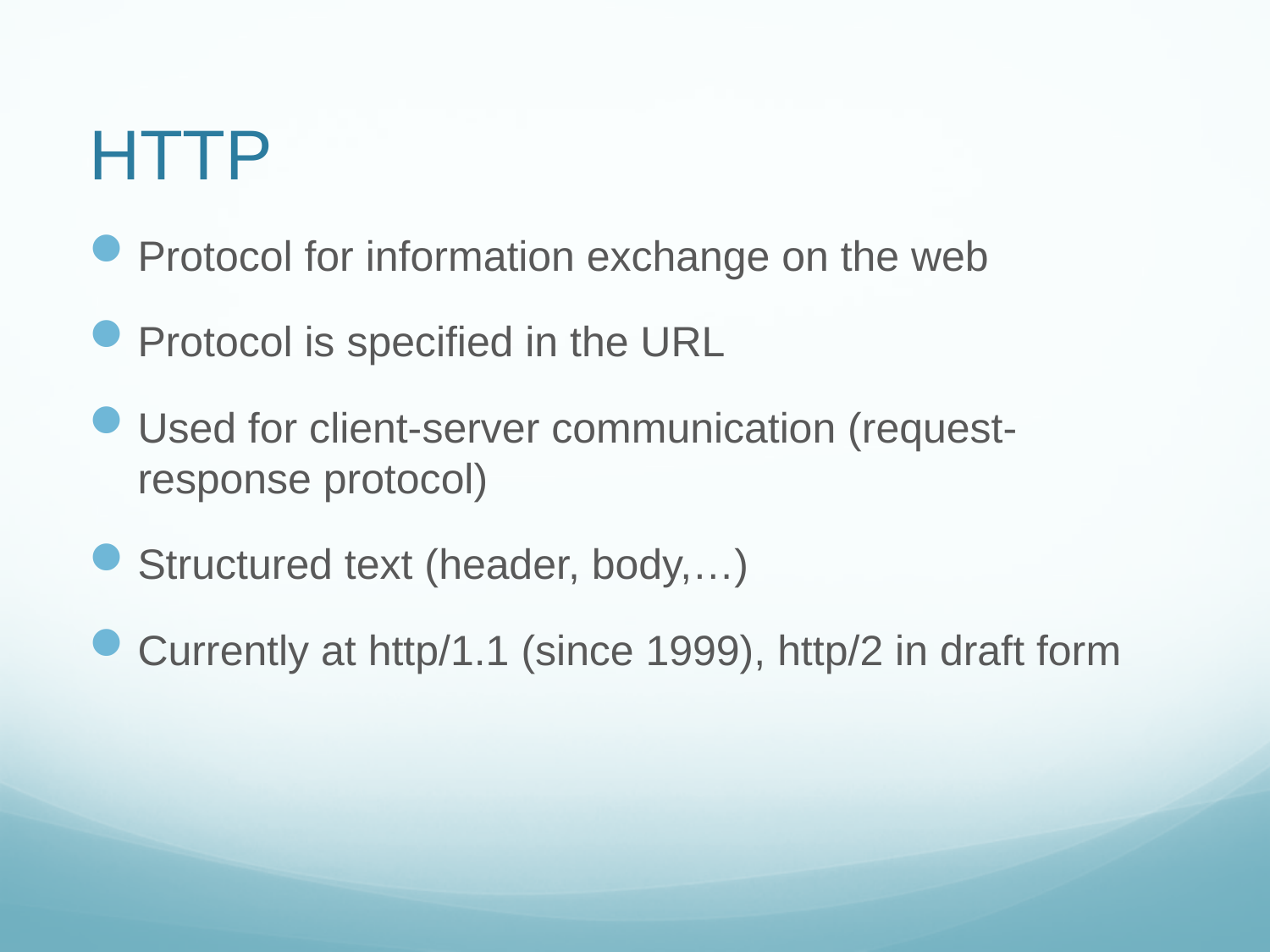

# HTTP
Protocol for information exchange on the web
Protocol is specified in the URL
Used for client-server communication (request-response protocol)
Structured text (header, body,…)
Currently at http/1.1 (since 1999), http/2 in draft form